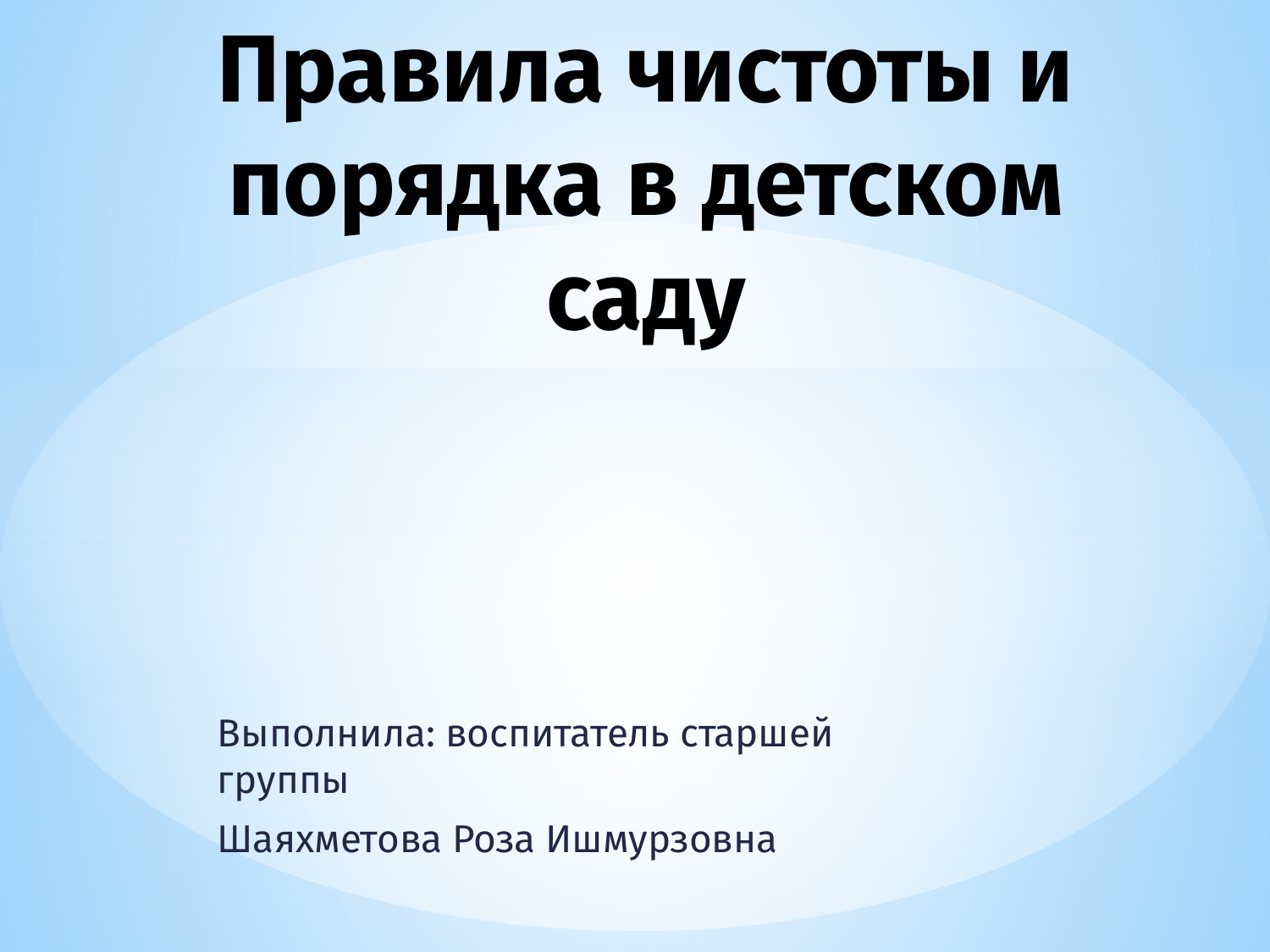

# Правила чистоты и порядка в детском саду
Выполнила: воспитатель старшей группы
Шаяхметова Роза Ишмурзовна